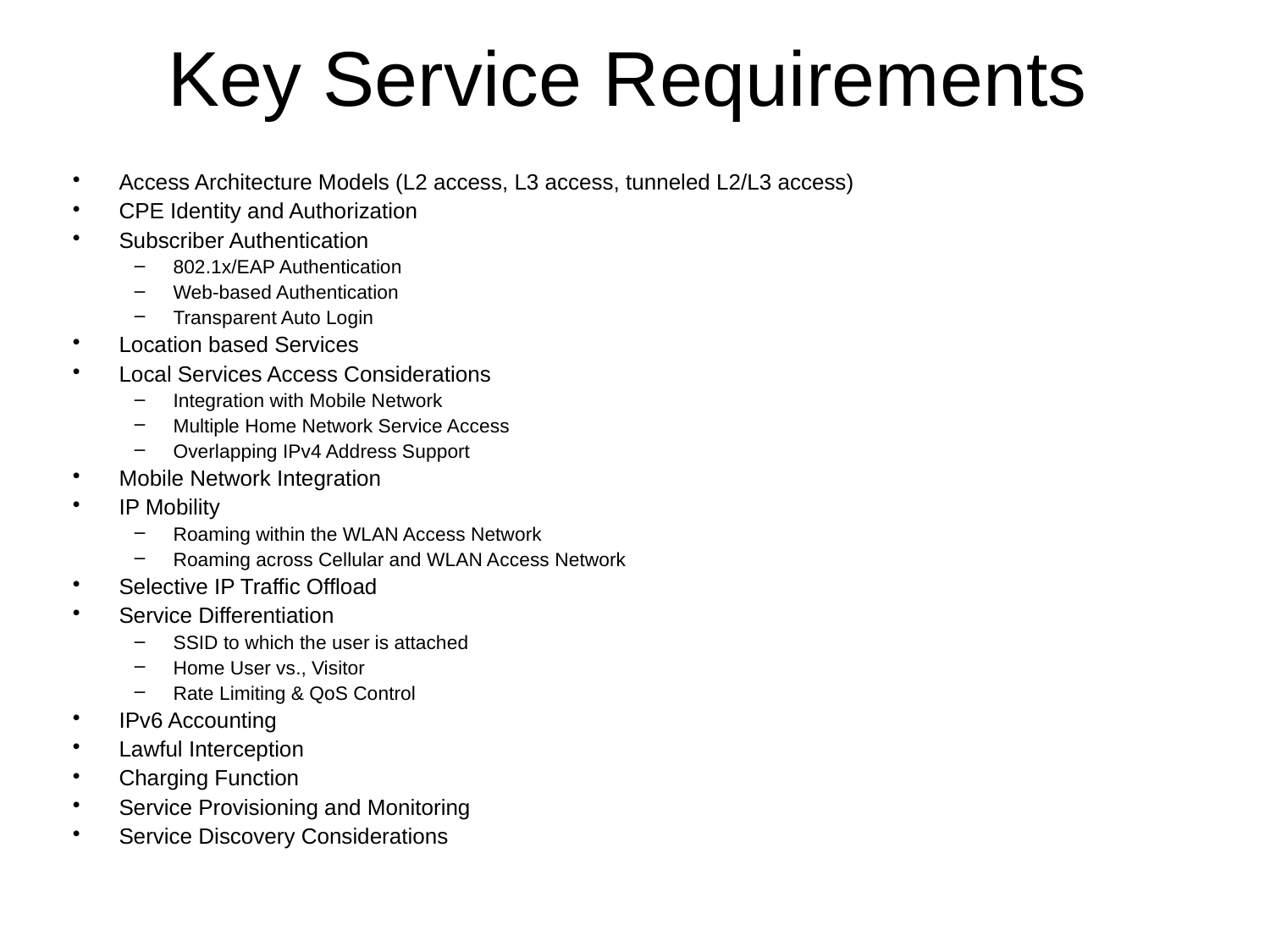

# Key Service Requirements
Access Architecture Models (L2 access, L3 access, tunneled L2/L3 access)
CPE Identity and Authorization
Subscriber Authentication
802.1x/EAP Authentication
Web-based Authentication
Transparent Auto Login
Location based Services
Local Services Access Considerations
Integration with Mobile Network
Multiple Home Network Service Access
Overlapping IPv4 Address Support
Mobile Network Integration
IP Mobility
Roaming within the WLAN Access Network
Roaming across Cellular and WLAN Access Network
Selective IP Traffic Offload
Service Differentiation
SSID to which the user is attached
Home User vs., Visitor
Rate Limiting & QoS Control
IPv6 Accounting
Lawful Interception
Charging Function
Service Provisioning and Monitoring
Service Discovery Considerations